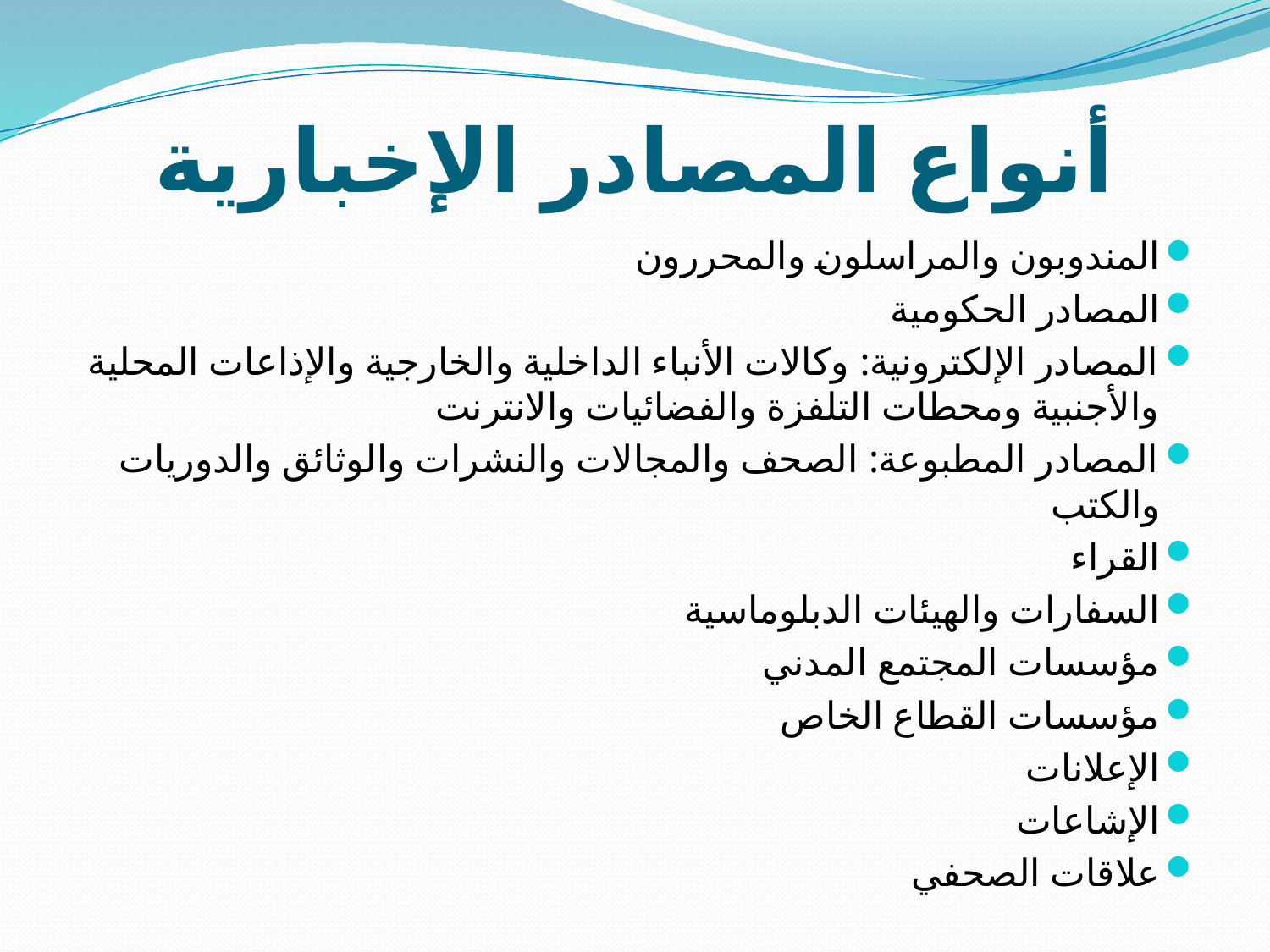

# أنواع المصادر الإخبارية
المندوبون والمراسلون والمحررون
المصادر الحكومية
المصادر الإلكترونية: وكالات الأنباء الداخلية والخارجية والإذاعات المحلية والأجنبية ومحطات التلفزة والفضائيات والانترنت
المصادر المطبوعة: الصحف والمجالات والنشرات والوثائق والدوريات والكتب
القراء
السفارات والهيئات الدبلوماسية
مؤسسات المجتمع المدني
مؤسسات القطاع الخاص
الإعلانات
الإشاعات
علاقات الصحفي